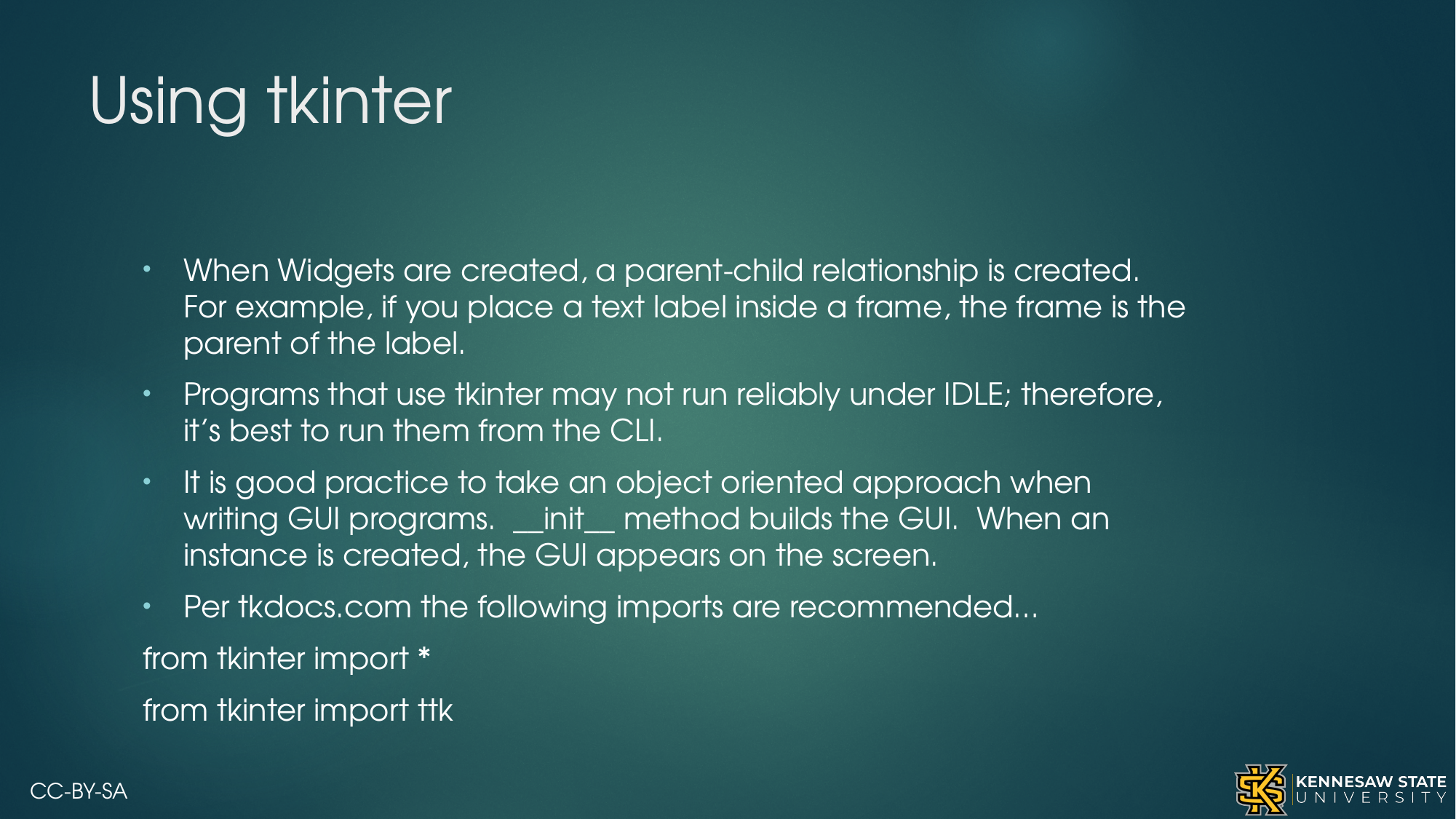

# Using tkinter
When Widgets are created, a parent-child relationship is created.  For example, if you place a text label inside a frame, the frame is the parent of the label.
Programs that use tkinter may not run reliably under IDLE; therefore, it’s best to run them from the CLI.
It is good practice to take an object oriented approach when writing GUI programs.  __init__ method builds the GUI.  When an instance is created, the GUI appears on the screen.
Per tkdocs.com the following imports are recommended…
from tkinter import *
from tkinter import ttk